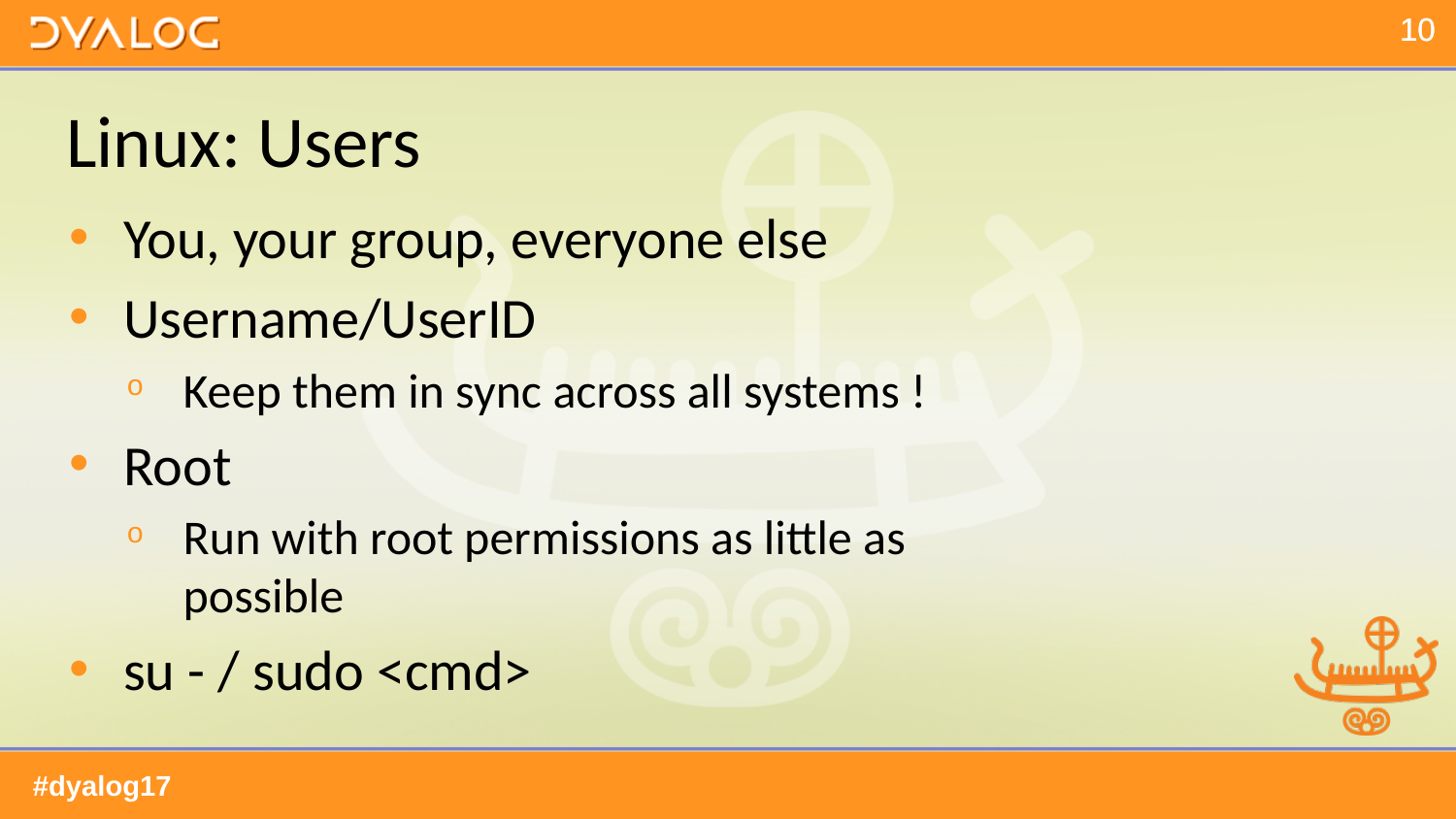

# Linux: Users

You, your group, everyone else
Username/UserID
Keep them in sync across all systems !
Root
Run with root permissions as little as possible
su - / sudo <cmd>